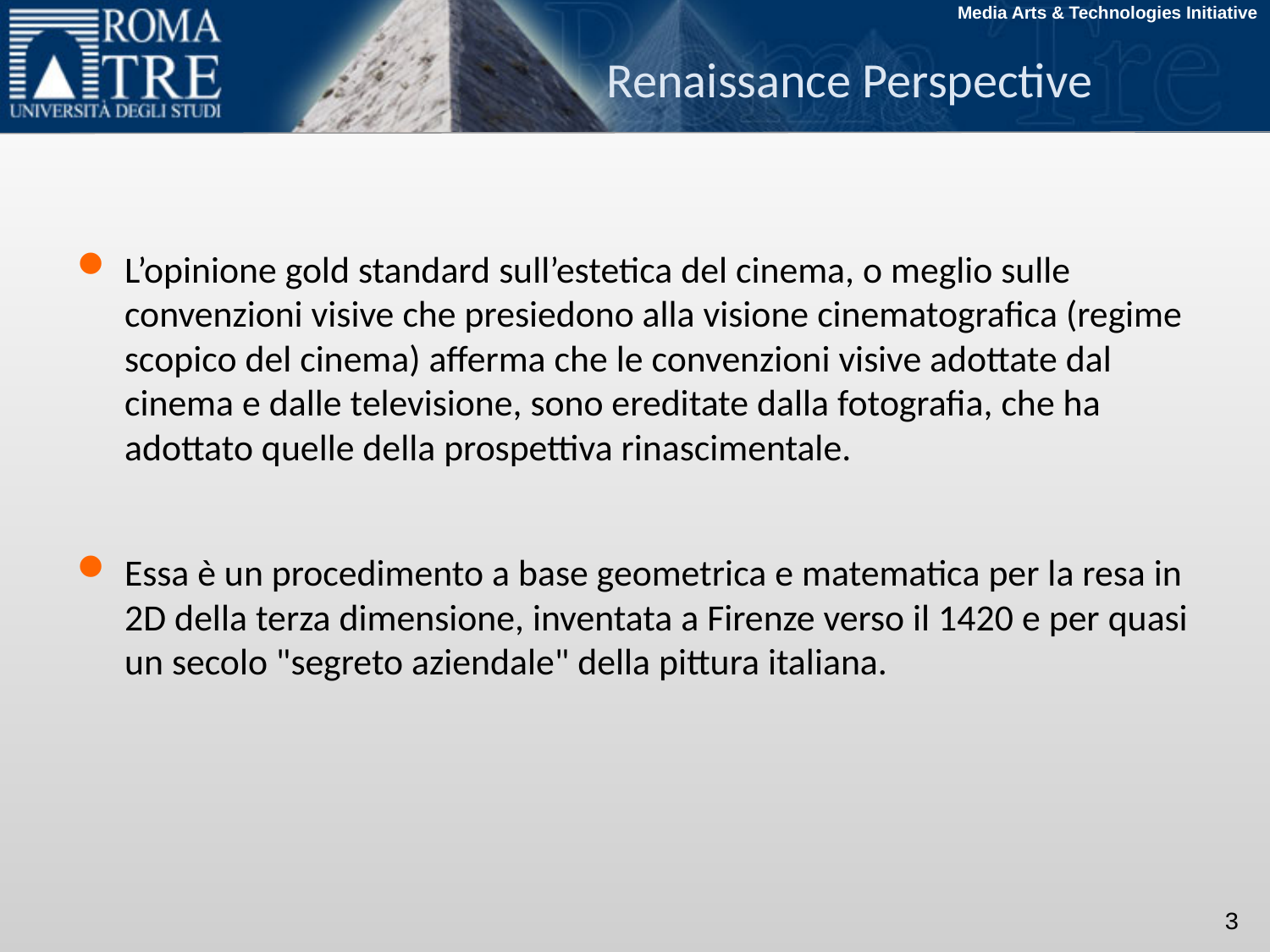

# Renaissance Perspective
L’opinione gold standard sull’estetica del cinema, o meglio sulle convenzioni visive che presiedono alla visione cinematografica (regime scopico del cinema) afferma che le convenzioni visive adottate dal cinema e dalle televisione, sono ereditate dalla fotografia, che ha adottato quelle della prospettiva rinascimentale.

Essa è un procedimento a base geometrica e matematica per la resa in 2D della terza dimensione, inventata a Firenze verso il 1420 e per quasi un secolo "segreto aziendale" della pittura italiana.